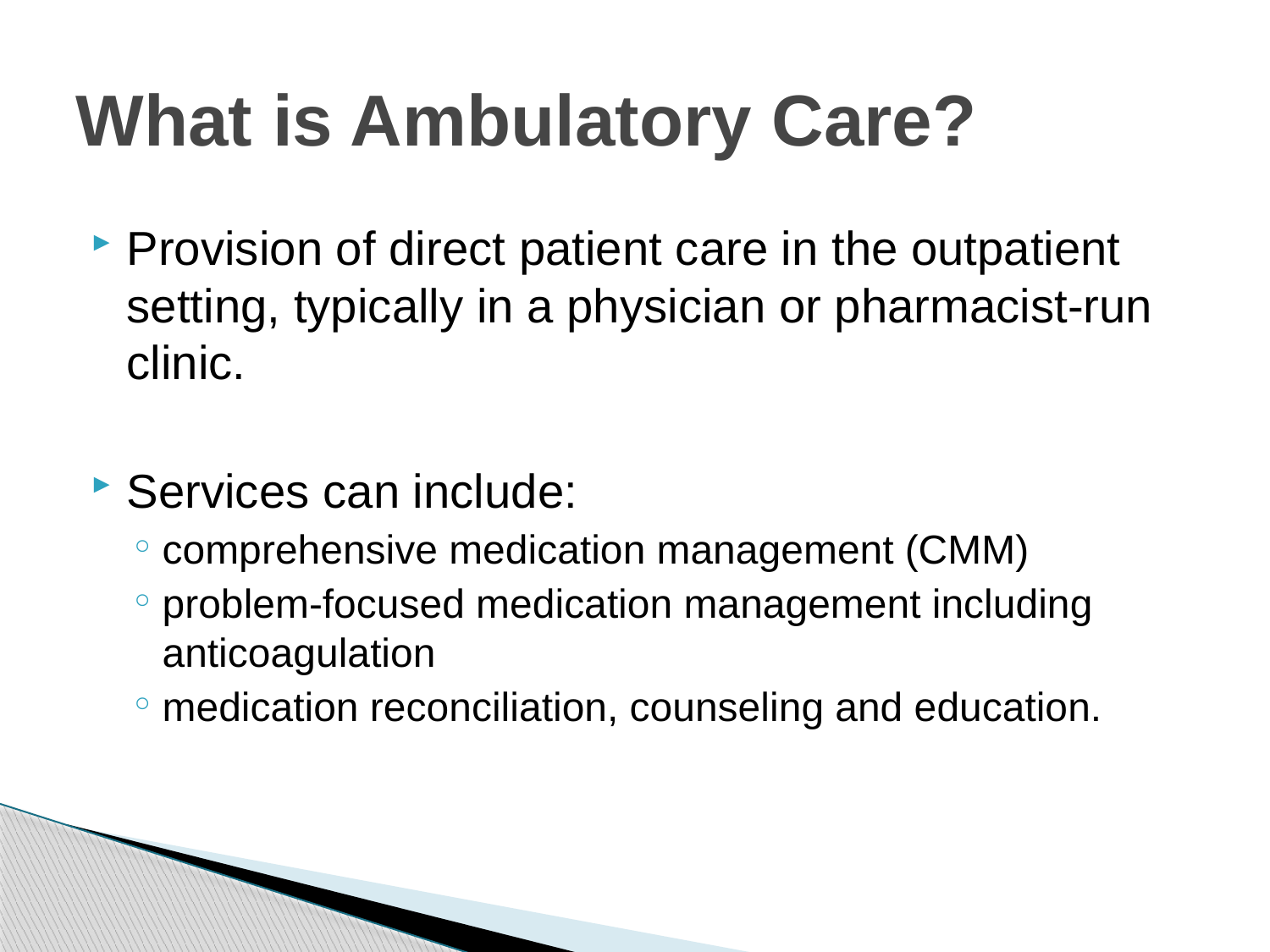

# What is Ambulatory Care?
Provision of direct patient care in the outpatient setting, typically in a physician or pharmacist-run clinic.

Services can include:
comprehensive medication management (CMM)
problem-focused medication management including anticoagulation
medication reconciliation, counseling and education.